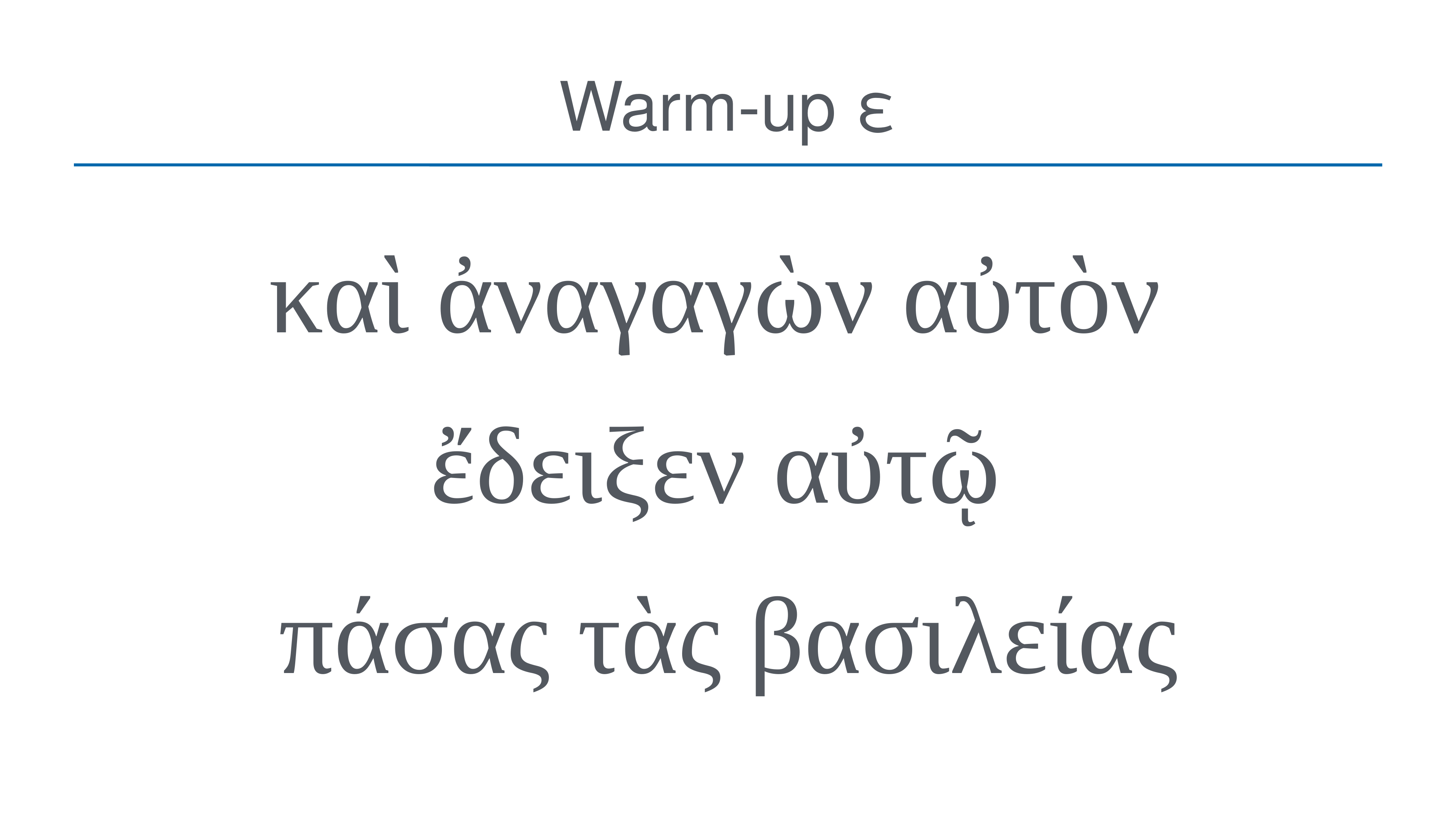

# Warm-up ε
καὶ ἀναγαγὼν αὐτὸν
ἔδειξεν αὐτῷ
πάσας τὰς βασιλείας